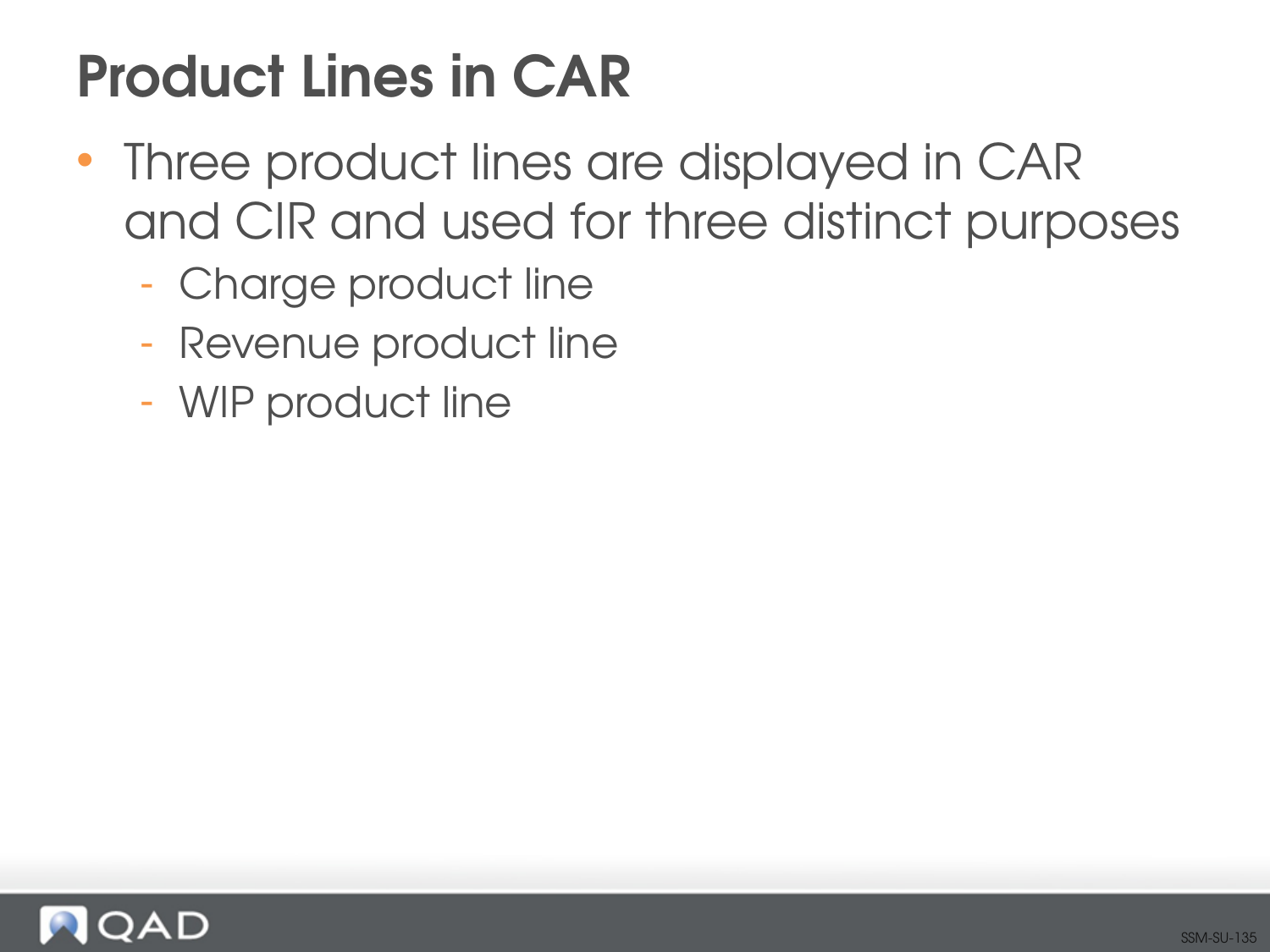

# Product Lines in CAR
Three product lines are displayed in CAR and CIR and used for three distinct purposes
Charge product line
Revenue product line
WIP product line

SSM-SU-135